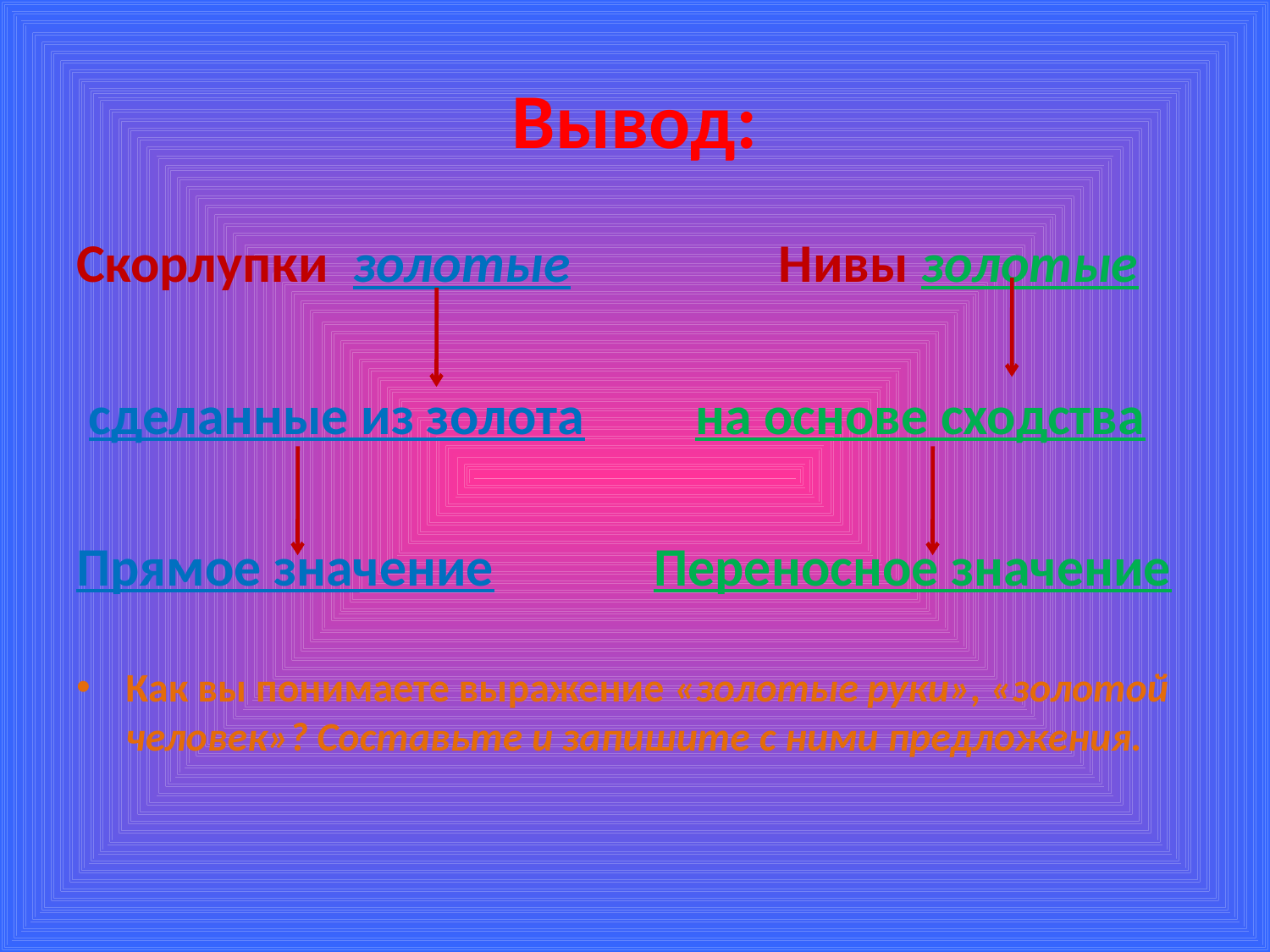

# Вывод:
Скорлупки  золотые                 Нивы золотые

 сделанные из золота         на основе сходства

Прямое значение             Переносное значение

Как вы понимаете выражение «золотые руки», «золотой человек»? Составьте и запишите с ними предложения.